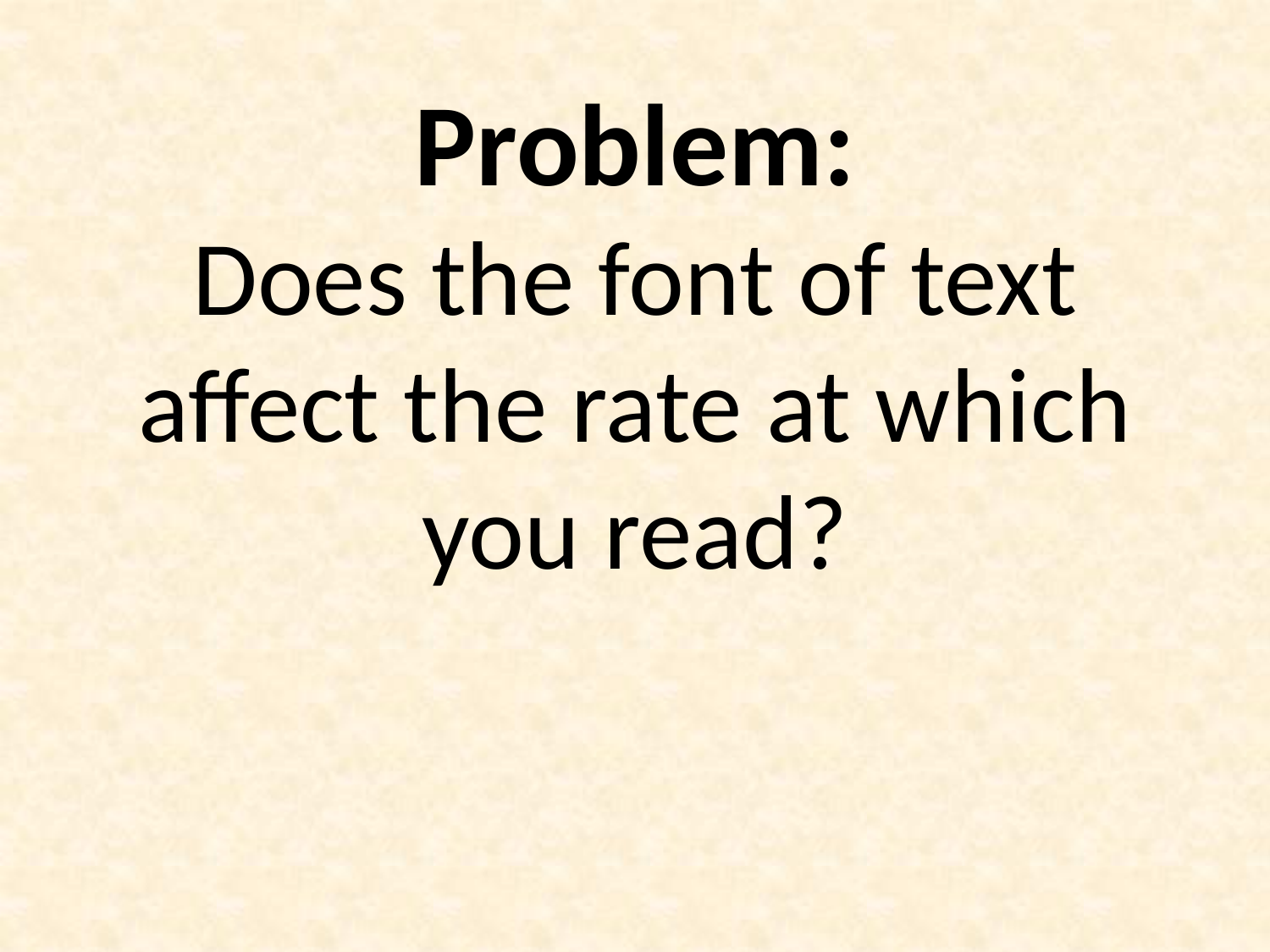

Problem:
Does the font of text affect the rate at which you read?